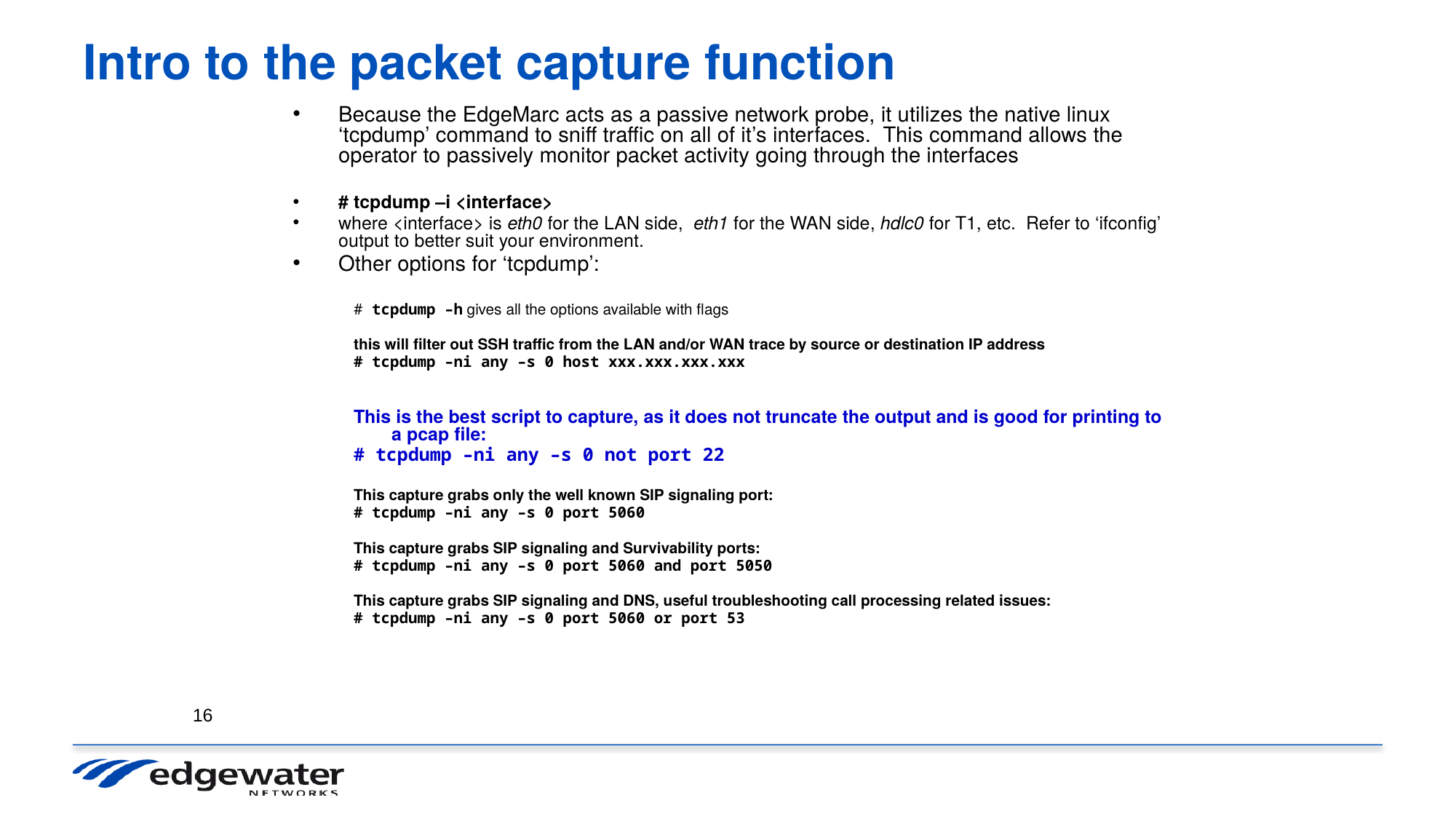

Intro to the packet capture function
Because the EdgeMarc acts as a passive network probe, it utilizes the native linux ‘tcpdump’ command to sniff traffic on all of it’s interfaces.  This command allows the operator to passively monitor packet activity going through the interfaces

# tcpdump –i <interface>
where <interface> is eth0 for the LAN side,  eth1 for the WAN side, hdlc0 for T1, etc.  Refer to ‘ifconfig’ output to better suit your environment.
Other options for ‘tcpdump’:

# tcpdump –h gives all the options available with flags

this will filter out SSH traffic from the LAN and/or WAN trace by source or destination IP address
# tcpdump –ni any –s 0 host xxx.xxx.xxx.xxx

This is the best script to capture, as it does not truncate the output and is good for printing to a pcap file:
# tcpdump –ni any –s 0 not port 22

This capture grabs only the well known SIP signaling port:
# tcpdump –ni any –s 0 port 5060

This capture grabs SIP signaling and Survivability ports:
# tcpdump –ni any –s 0 port 5060 and port 5050

This capture grabs SIP signaling and DNS, useful troubleshooting call processing related issues:
# tcpdump –ni any –s 0 port 5060 or port 53

16